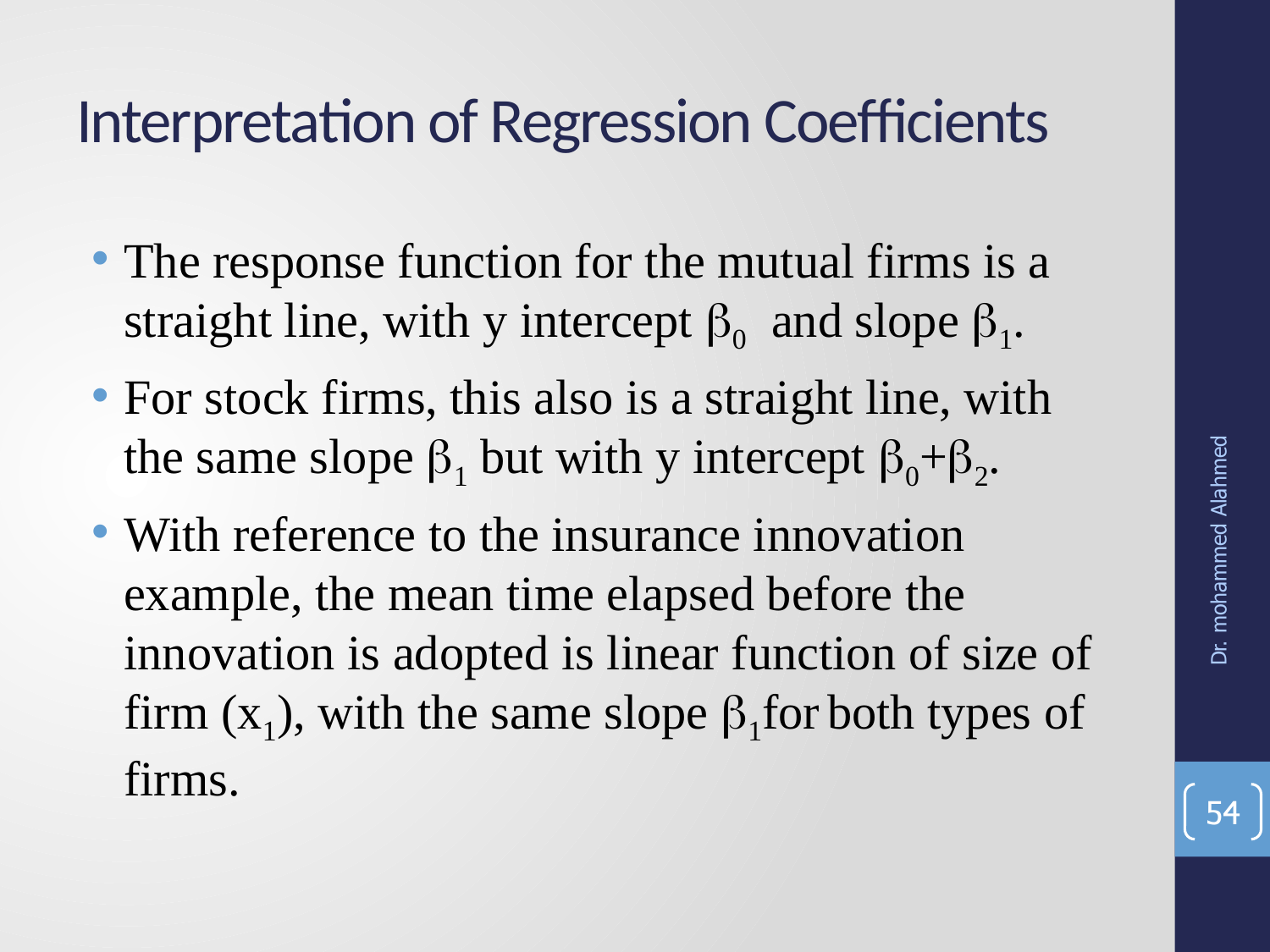

# Interpretation of Regression Coefficients
The response function for the mutual firms is a straight line, with y intercept β0  and slope β1.
For stock firms, this also is a straight line, with the same slope β1 but with y intercept β0+β2.
With reference to the insurance innovation example, the mean time elapsed before the innovation is adopted is linear function of size of firm (x1), with the same slope β1for both types of firms.
Dr. mohammed Alahmed
54